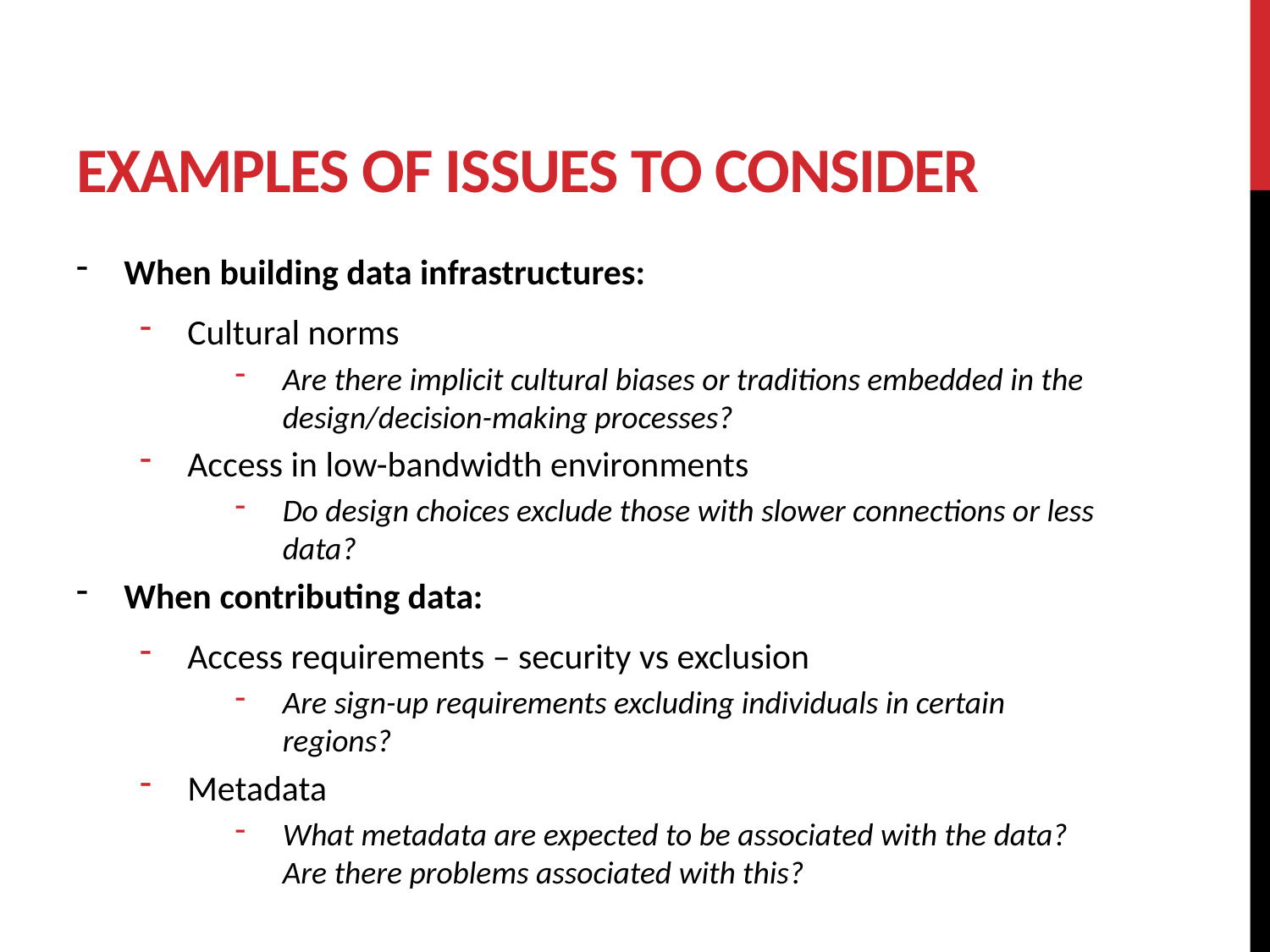

# Examples of issues to consider
When building data infrastructures:
Cultural norms
Are there implicit cultural biases or traditions embedded in the design/decision-making processes?
Access in low-bandwidth environments
Do design choices exclude those with slower connections or less data?
When contributing data:
Access requirements – security vs exclusion
Are sign-up requirements excluding individuals in certain regions?
Metadata
What metadata are expected to be associated with the data?  Are there problems associated with this?